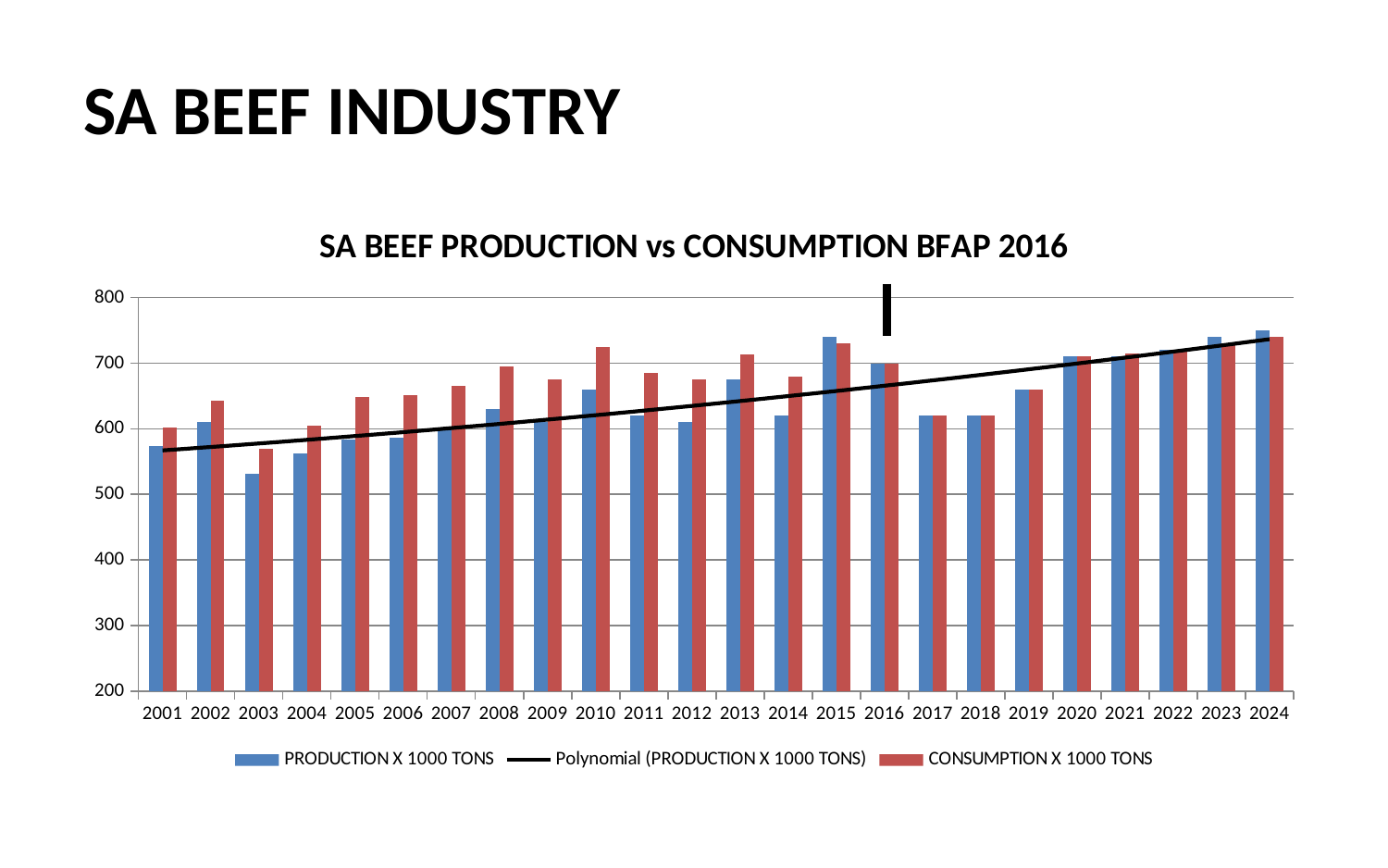

# SA BEEF INDUSTRY

### Chart: SA BEEF PRODUCTION vs CONSUMPTION BFAP 2016

| Category | PRODUCTION X 1000 TONS | CONSUMPTION X 1000 TONS |
|---|---|---|
| 2001 | 574.0 | 602.0 |
| 2002 | 610.0 | 643.0 |
| 2003 | 532.0 | 570.0 |
| 2004 | 562.0 | 605.0 |
| 2005 | 583.0 | 648.0 |
| 2006 | 586.0 | 651.0 |
| 2007 | 600.0 | 665.0 |
| 2008 | 630.0 | 695.0 |
| 2009 | 610.0 | 675.0 |
| 2010 | 660.0 | 725.0 |
| 2011 | 620.0 | 685.0 |
| 2012 | 610.0 | 675.0 |
| 2013 | 675.0 | 714.0 |
| 2014 | 620.0 | 680.0 |
| 2015 | 740.0 | 730.0 |
| 2016 | 700.0 | 700.0 |
| 2017 | 620.0 | 620.0 |
| 2018 | 620.0 | 620.0 |
| 2019 | 660.0 | 660.0 |
| 2020 | 710.0 | 710.0 |
| 2021 | 710.0 | 715.0 |
| 2022 | 720.0 | 720.0 |
| 2023 | 740.0 | 730.0 |
| 2024 | 750.0 | 740.0 |